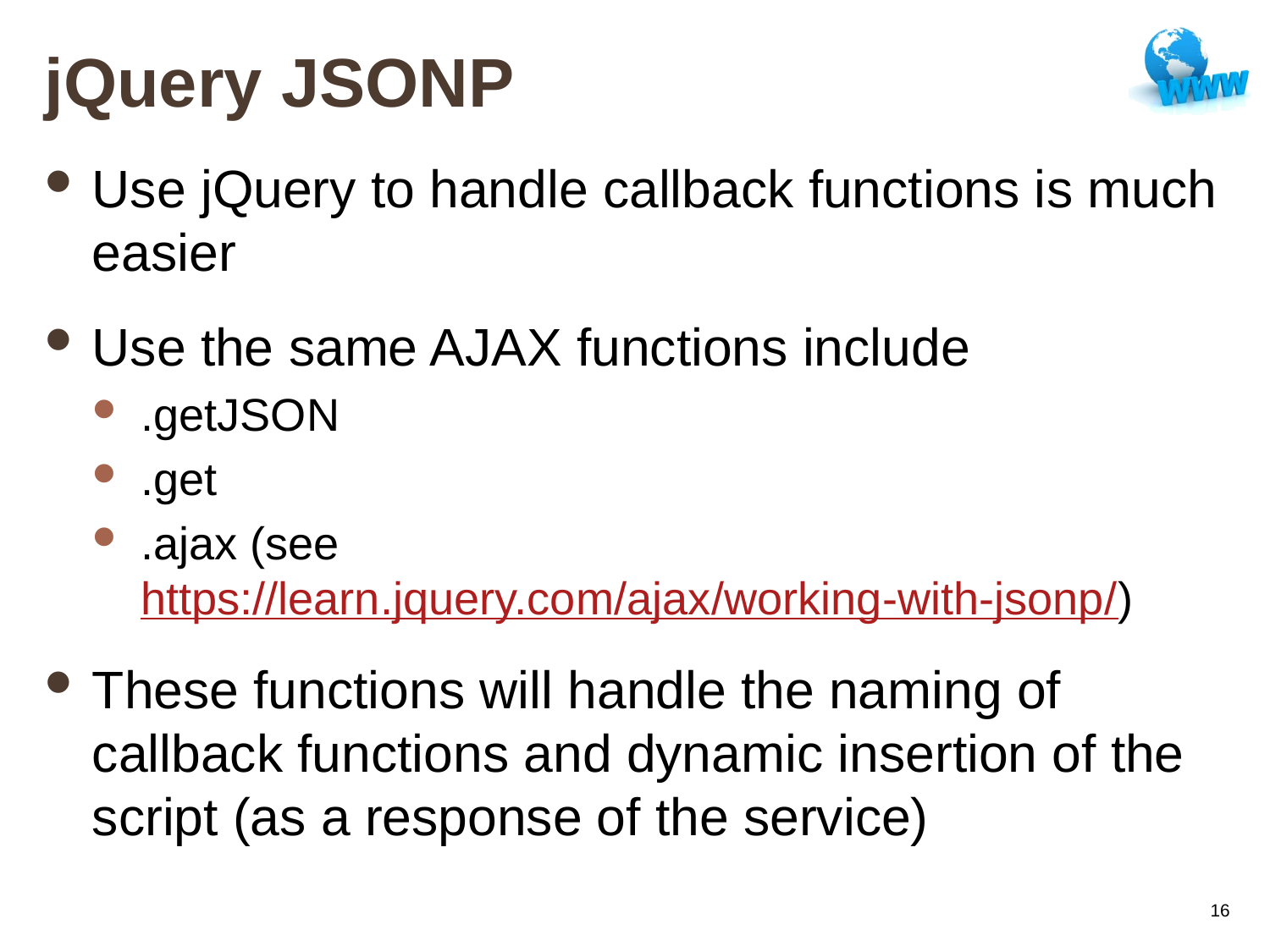

# jQuery JSONP
Use jQuery to handle callback functions is much easier
Use the same AJAX functions include
.getJSON
.get
.ajax (see https://learn.jquery.com/ajax/working-with-jsonp/)
These functions will handle the naming of callback functions and dynamic insertion of the script (as a response of the service)

16